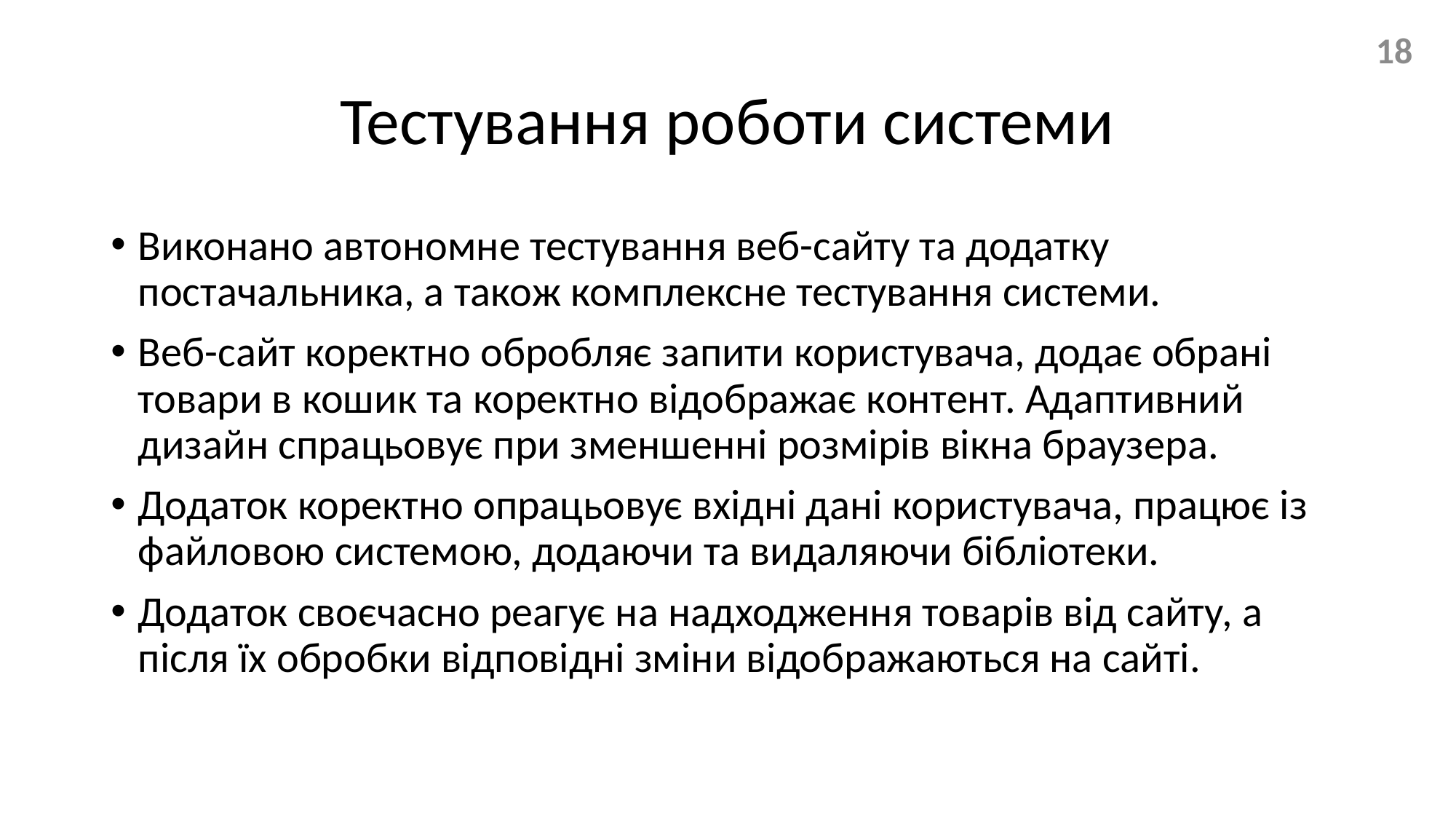

18
# Тестування роботи системи
Виконано автономне тестування веб-сайту та додатку постачальника, а також комплексне тестування системи.
Веб-сайт коректно обробляє запити користувача, додає обрані товари в кошик та коректно відображає контент. Адаптивний дизайн спрацьовує при зменшенні розмірів вікна браузера.
Додаток коректно опрацьовує вхідні дані користувача, працює із файловою системою, додаючи та видаляючи бібліотеки.
Додаток своєчасно реагує на надходження товарів від сайту, а після їх обробки відповідні зміни відображаються на сайті.